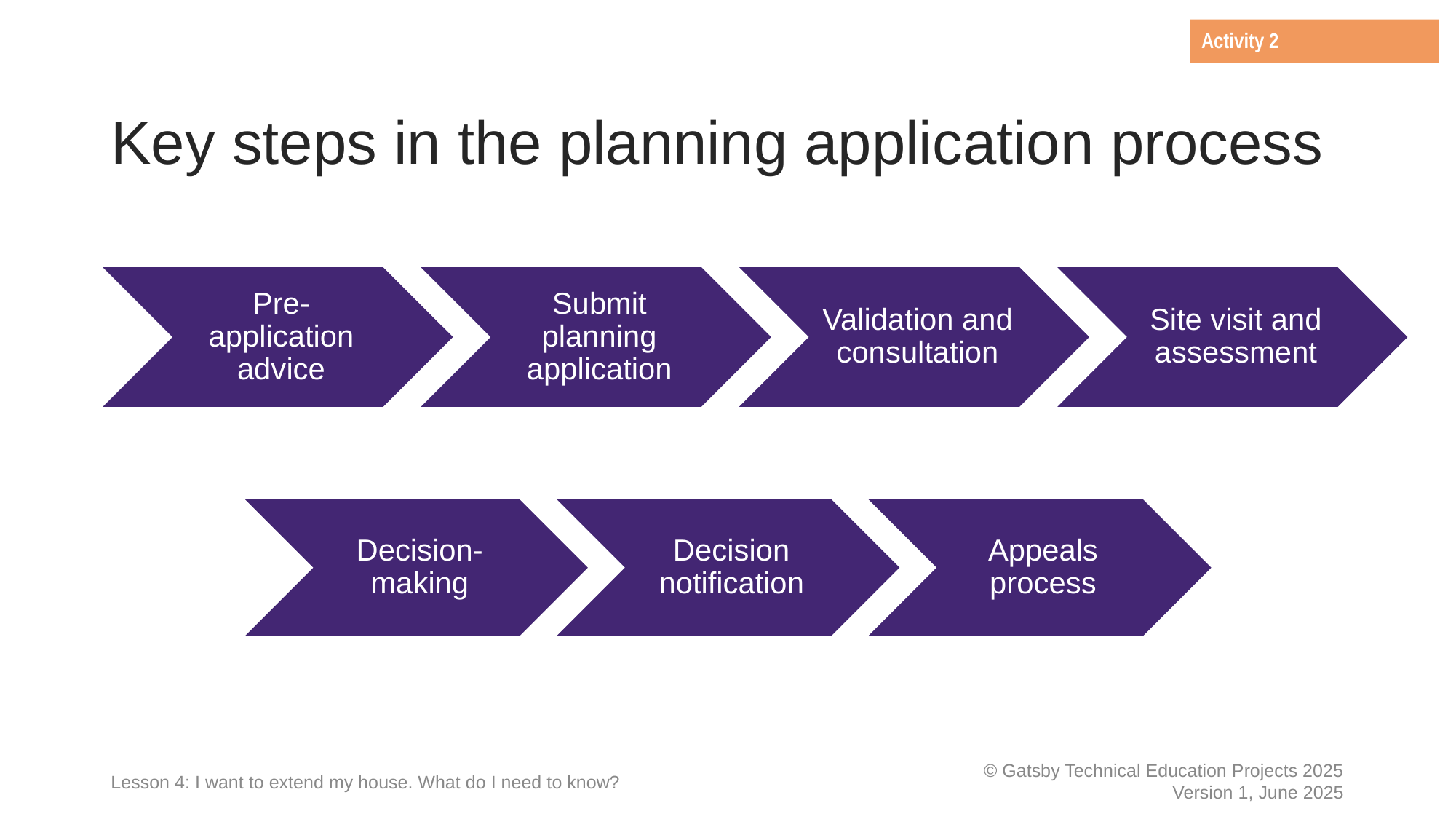

Activity 2
# Key steps in the planning application process

Pre-application advice

Submit planning application

Validation and consultation

Site visit and assessment

Decision- making

Decision notification

Appeals process
Lesson 4: I want to extend my house. What do I need to know?